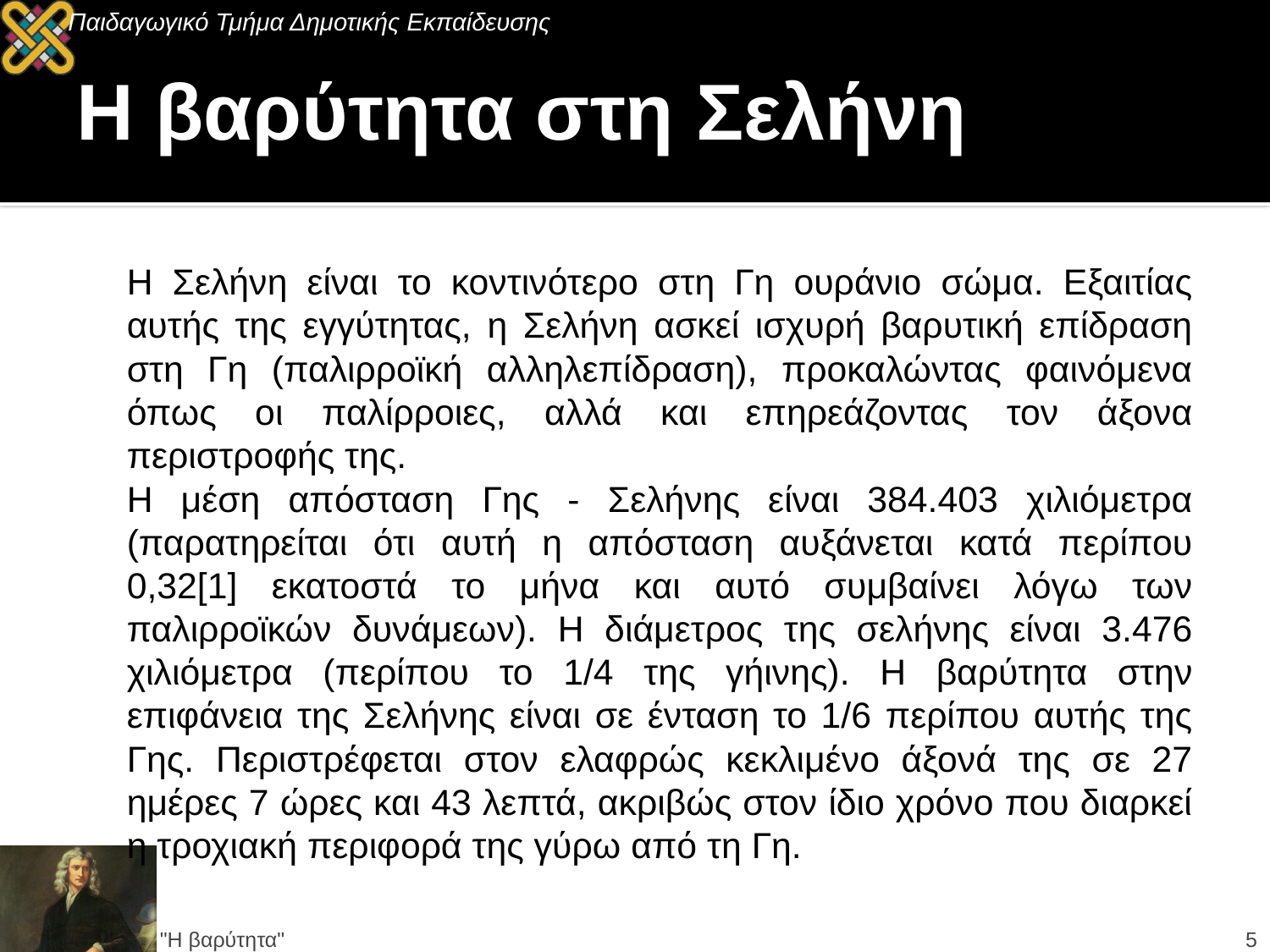

# Η βαρύτητα στη Σελήνη
Η Σελήνη είναι το κοντινότερο στη Γη ουράνιο σώμα. Εξαιτίας αυτής της εγγύτητας, η Σελήνη ασκεί ισχυρή βαρυτική επίδραση στη Γη (παλιρροϊκή αλληλεπίδραση), προκαλώντας φαινόμενα όπως οι παλίρροιες, αλλά και επηρεάζοντας τον άξονα περιστροφής της.
Η μέση απόσταση Γης - Σελήνης είναι 384.403 χιλιόμετρα (παρατηρείται ότι αυτή η απόσταση αυξάνεται κατά περίπου 0,32[1] εκατοστά το μήνα και αυτό συμβαίνει λόγω των παλιρροϊκών δυνάμεων). Η διάμετρος της σελήνης είναι 3.476 χιλιόμετρα (περίπου το 1/4 της γήινης). Η βαρύτητα στην επιφάνεια της Σελήνης είναι σε ένταση το 1/6 περίπου αυτής της Γης. Περιστρέφεται στον ελαφρώς κεκλιμένο άξονά της σε 27 ημέρες 7 ώρες και 43 λεπτά, ακριβώς στον ίδιο χρόνο που διαρκεί η τροχιακή περιφορά της γύρω από τη Γη.
"Η βαρύτητα"
5